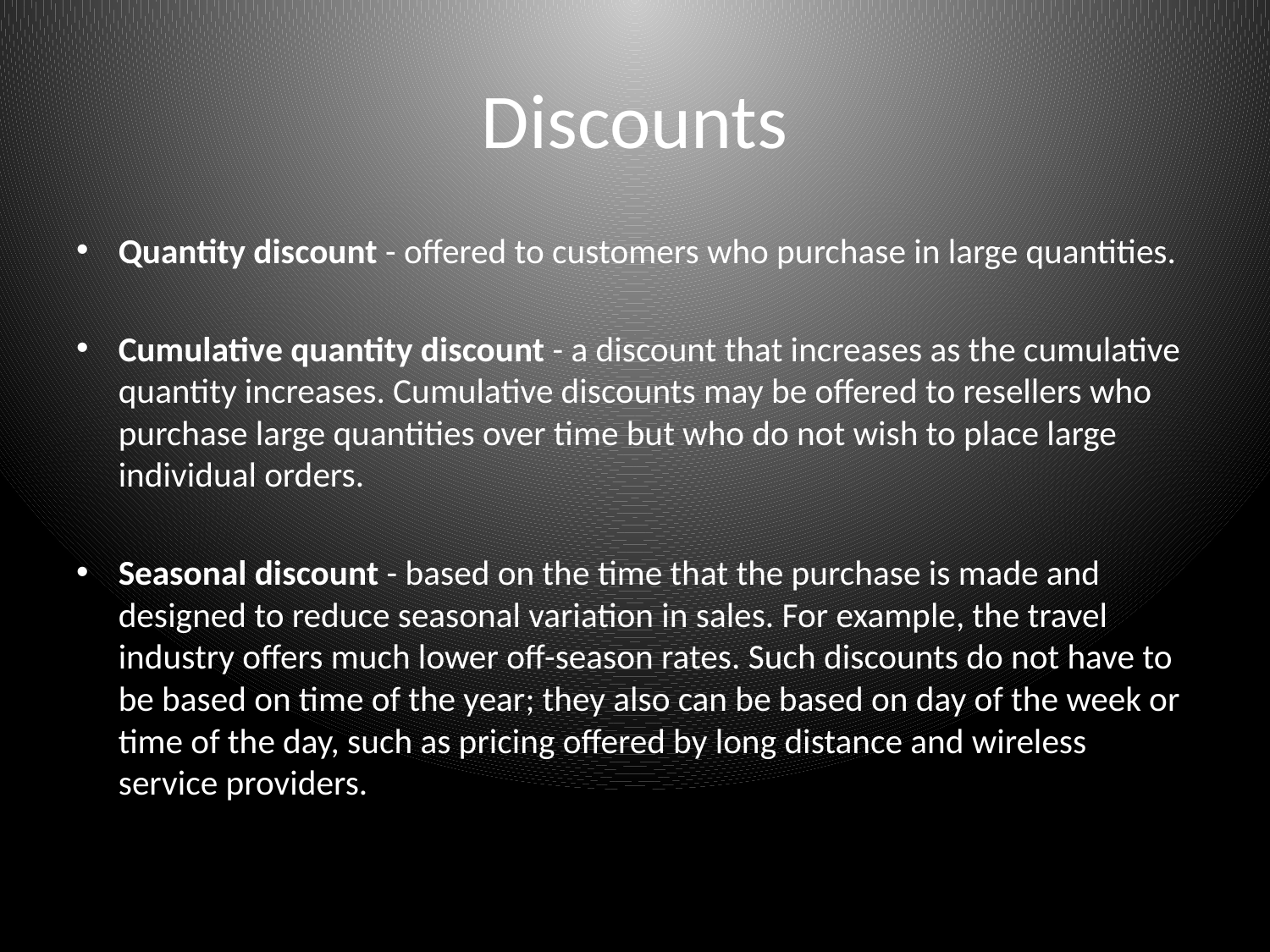

# Discounts
Quantity discount - offered to customers who purchase in large quantities.

Cumulative quantity discount - a discount that increases as the cumulative quantity increases. Cumulative discounts may be offered to resellers who purchase large quantities over time but who do not wish to place large individual orders.

Seasonal discount - based on the time that the purchase is made and designed to reduce seasonal variation in sales. For example, the travel industry offers much lower off-season rates. Such discounts do not have to be based on time of the year; they also can be based on day of the week or time of the day, such as pricing offered by long distance and wireless service providers.